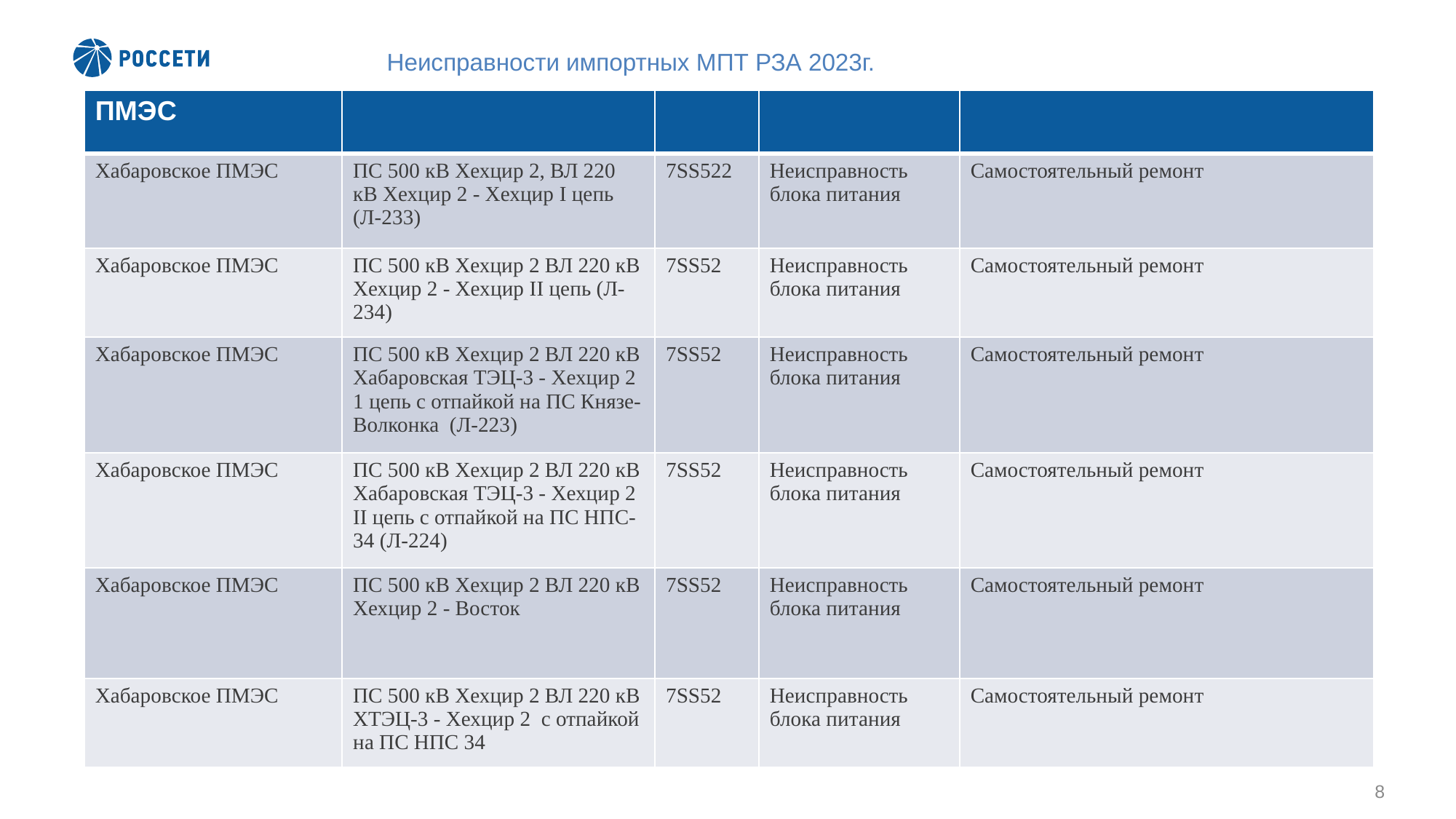

Неисправности импортных МПТ РЗА 2023г.
| ПМЭС |  |  |  |  |
| --- | --- | --- | --- | --- |
| Хабаровское ПМЭС | ПС 500 кВ Хехцир 2, ВЛ 220 кВ Хехцир 2 - Хехцир I цепь (Л-233) | 7SS522 | Неисправность блока питания | Самостоятельный ремонт |
| Хабаровское ПМЭС | ПС 500 кВ Хехцир 2 ВЛ 220 кВ Хехцир 2 - Хехцир II цепь (Л-234) | 7SS52 | Неисправность блока питания | Самостоятельный ремонт |
| Хабаровское ПМЭС | ПС 500 кВ Хехцир 2 ВЛ 220 кВ Хабаровская ТЭЦ-3 - Хехцир 2 1 цепь с отпайкой на ПС Князе-Волконка (Л-223) | 7SS52 | Неисправность блока питания | Самостоятельный ремонт |
| Хабаровское ПМЭС | ПС 500 кВ Хехцир 2 ВЛ 220 кВ Хабаровская ТЭЦ-3 - Хехцир 2 II цепь с отпайкой на ПС НПС-34 (Л-224) | 7SS52 | Неисправность блока питания | Самостоятельный ремонт |
| Хабаровское ПМЭС | ПС 500 кВ Хехцир 2 ВЛ 220 кВ Хехцир 2 - Восток | 7SS52 | Неисправность блока питания | Самостоятельный ремонт |
| Хабаровское ПМЭС | ПС 500 кВ Хехцир 2 ВЛ 220 кВ ХТЭЦ-3 - Хехцир 2 с отпайкой на ПС НПС 34 | 7SS52 | Неисправность блока питания | Самостоятельный ремонт |